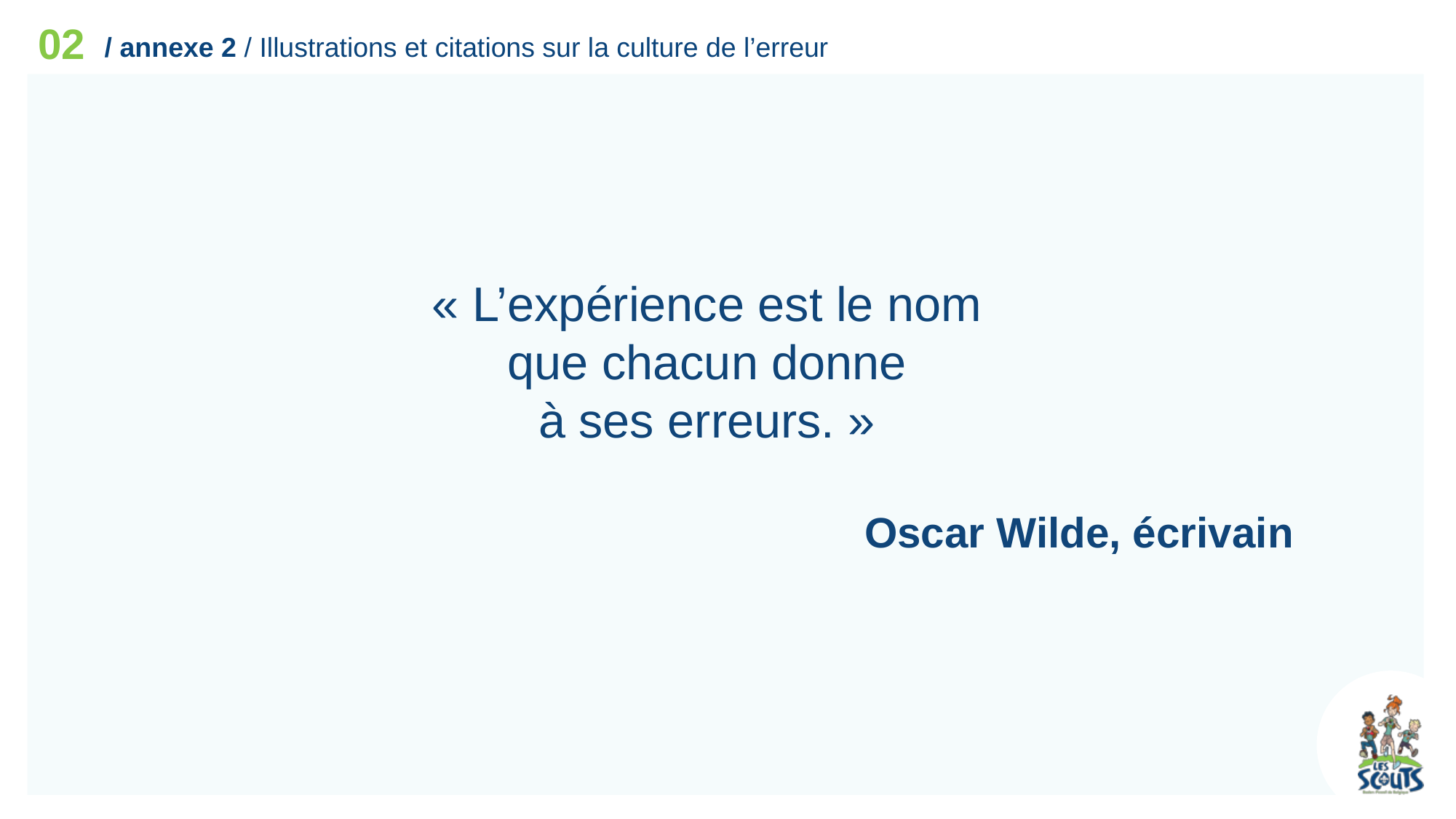

02
/ annexe 2 / Illustrations et citations sur la culture de l’erreur
« L’expérience est le nom
que chacun donne
à ses erreurs. »

Oscar Wilde, écrivain